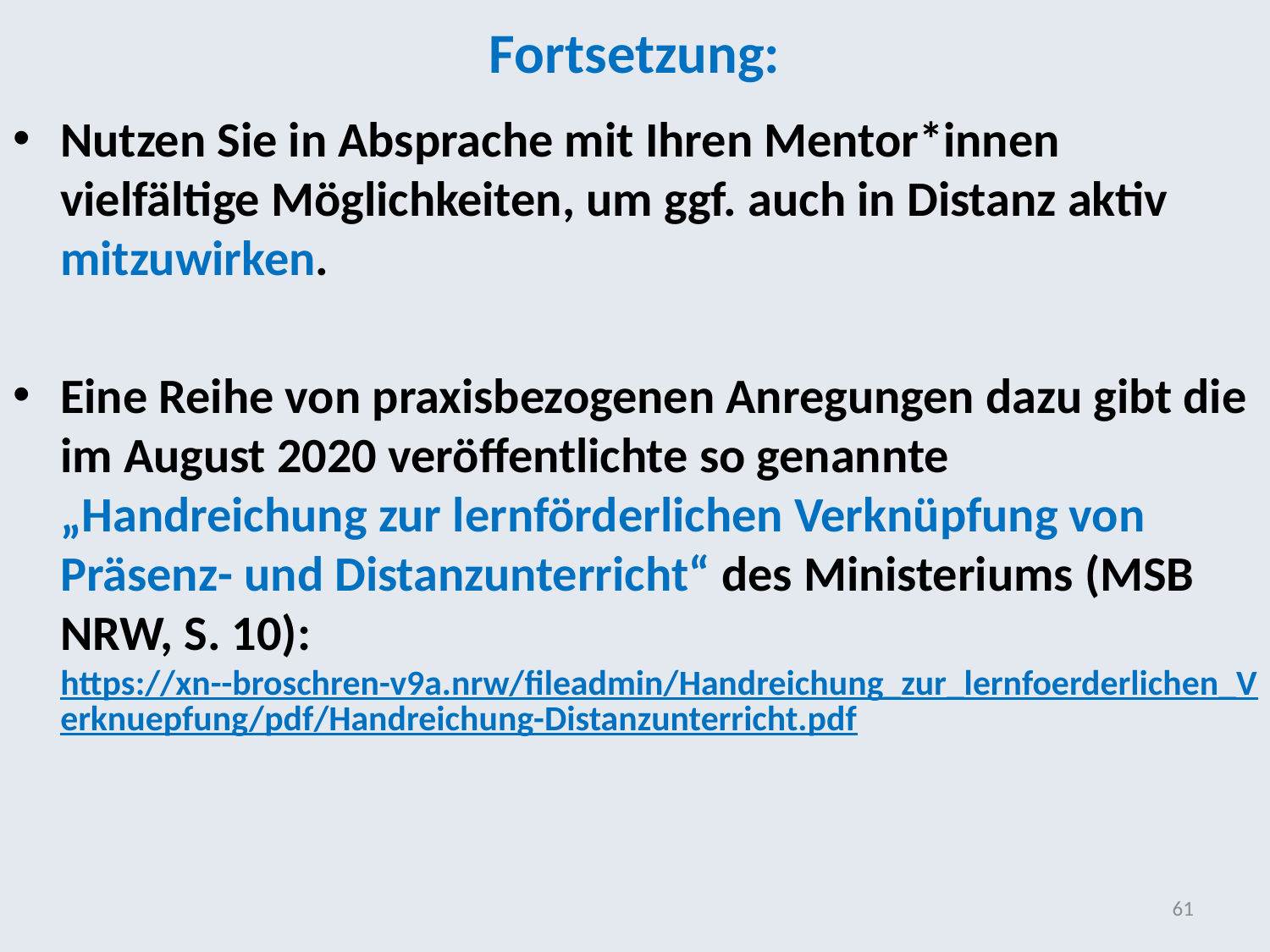

# Fortsetzung:
Nutzen Sie in Absprache mit Ihren Mentor*innen vielfältige Möglichkeiten, um ggf. auch in Distanz aktiv mitzuwirken.

Eine Reihe von praxisbezogenen Anregungen dazu gibt die im August 2020 veröffentlichte so genannte „Handreichung zur lernförderlichen Verknüpfung von Präsenz- und Distanzunterricht“ des Ministeriums (MSB NRW, S. 10):                                                                                https://xn--broschren-v9a.nrw/fileadmin/Handreichung_zur_lernfoerderlichen_Verknuepfung/pdf/Handreichung-Distanzunterricht.pdf

61